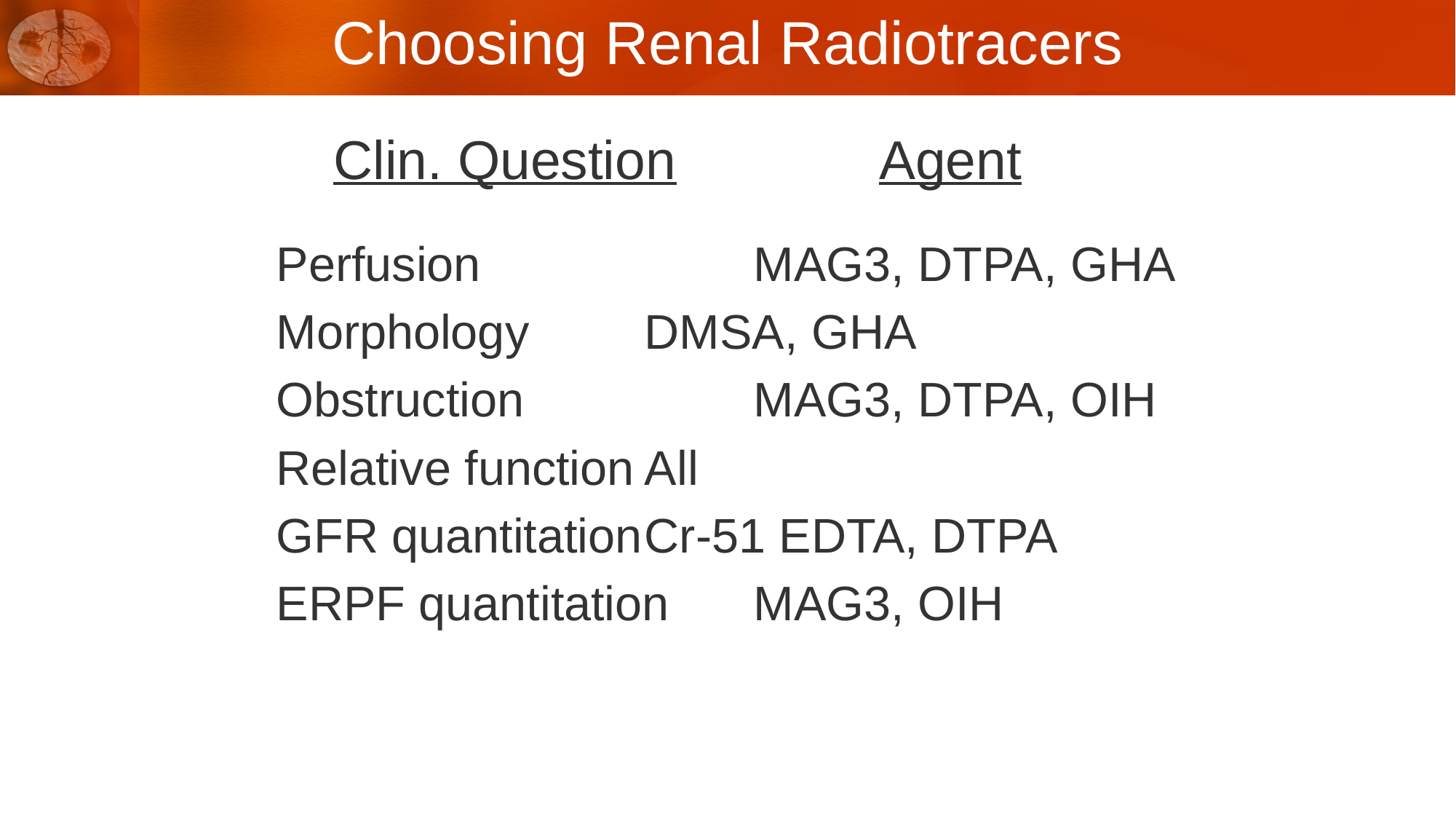

# Choosing Renal Radiotracers
Clin. Question		Agent
Perfusion			MAG3, DTPA, GHA
Morphology		DMSA, GHA
Obstruction    		MAG3, DTPA, OIH
Relative function	All
GFR quantitation	Cr-51 EDTA, DTPA
ERPF quantitation	MAG3, OIH